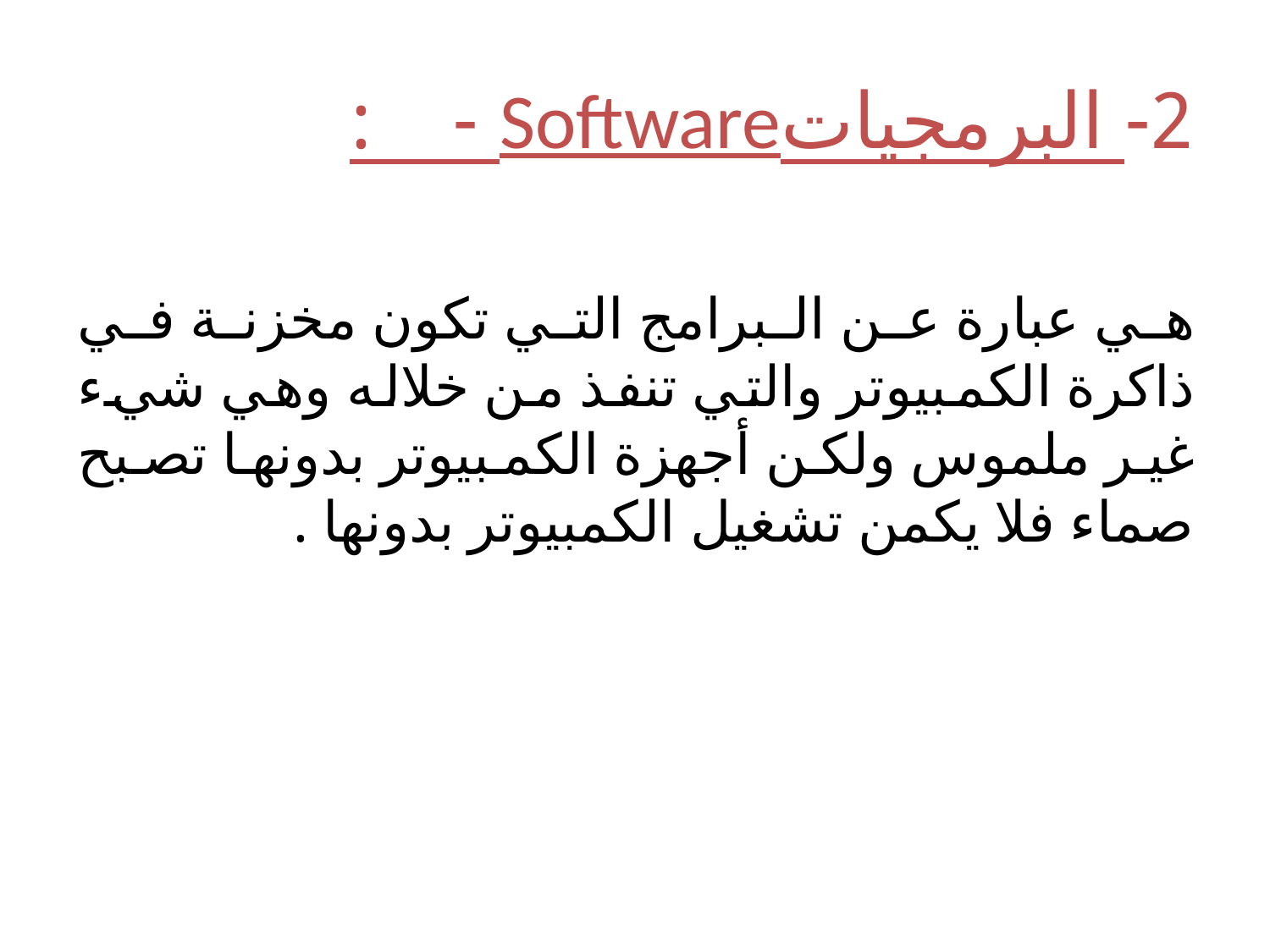

# 2- البرمجياتSoftware -    :
هي عبارة عن البرامج التي تكون مخزنة في ذاكرة الكمبيوتر والتي تنفذ من خلاله وهي شيء غير ملموس ولكن أجهزة الكمبيوتر بدونها تصبح صماء فلا يكمن تشغيل الكمبيوتر بدونها .